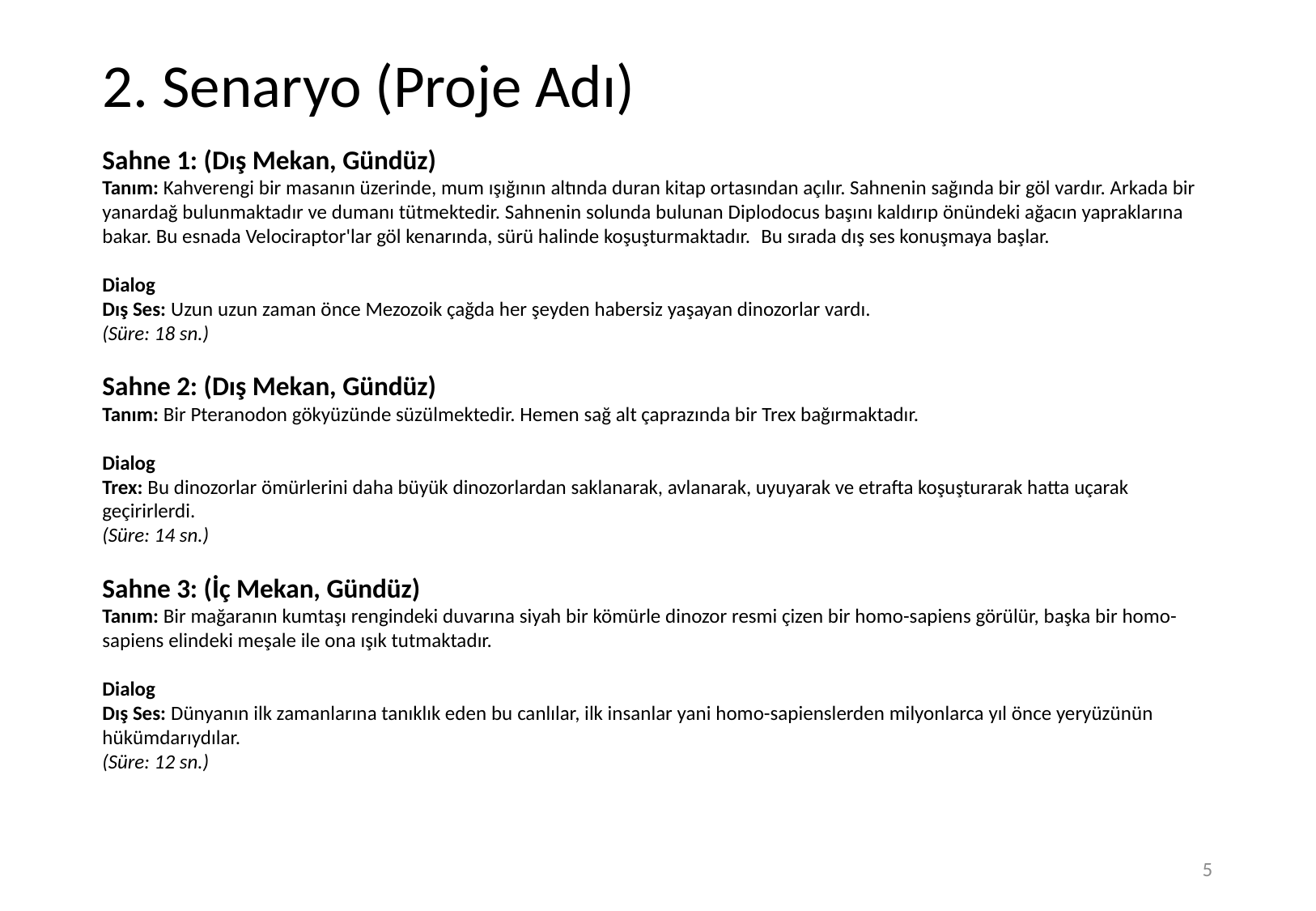

# 2. Senaryo (Proje Adı)
Sahne 1: (Dış Mekan, Gündüz)
Tanım: Kahverengi bir masanın üzerinde, mum ışığının altında duran kitap ortasından açılır. Sahnenin sağında bir göl vardır. Arkada bir yanardağ bulunmaktadır ve dumanı tütmektedir. Sahnenin solunda bulunan Diplodocus başını kaldırıp önündeki ağacın yapraklarına bakar. Bu esnada Velociraptor'lar göl kenarında, sürü halinde koşuşturmaktadır.  Bu sırada dış ses konuşmaya başlar.
Dialog
Dış Ses: Uzun uzun zaman önce Mezozoik çağda her şeyden habersiz yaşayan dinozorlar vardı.
(Süre: 18 sn.)
Sahne 2: (Dış Mekan, Gündüz)
Tanım: Bir Pteranodon gökyüzünde süzülmektedir. Hemen sağ alt çaprazında bir Trex bağırmaktadır.

Dialog
Trex: Bu dinozorlar ömürlerini daha büyük dinozorlardan saklanarak, avlanarak, uyuyarak ve etrafta koşuşturarak hatta uçarak geçirirlerdi.
(Süre: 14 sn.)

Sahne 3: (İç Mekan, Gündüz)
Tanım: Bir mağaranın kumtaşı rengindeki duvarına siyah bir kömürle dinozor resmi çizen bir homo-sapiens görülür, başka bir homo-sapiens elindeki meşale ile ona ışık tutmaktadır.

Dialog
Dış Ses: Dünyanın ilk zamanlarına tanıklık eden bu canlılar, ilk insanlar yani homo-sapienslerden milyonlarca yıl önce yeryüzünün hükümdarıydılar.
(Süre: 12 sn.)

5